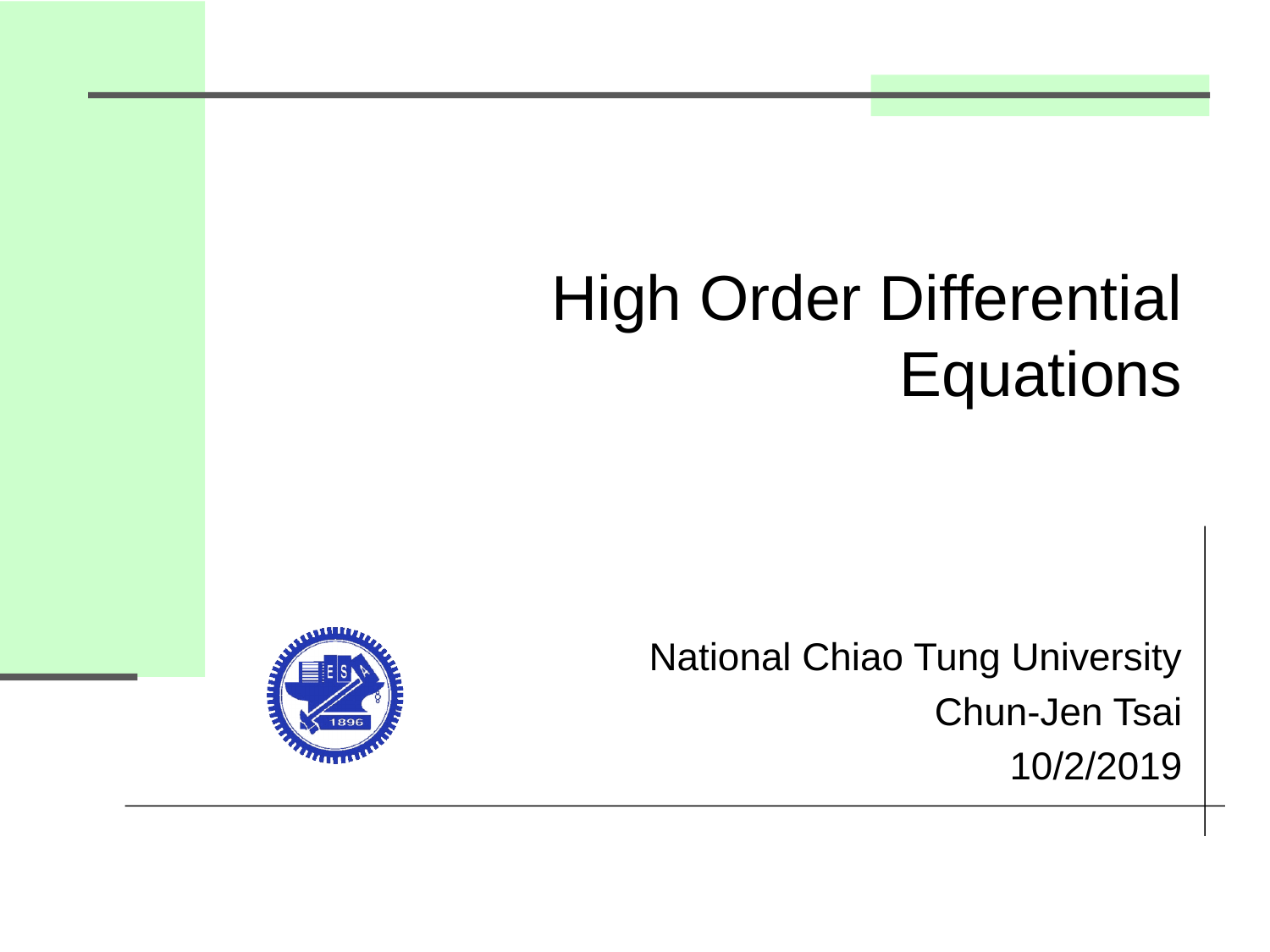

# High Order Differential Equations
National Chiao Tung University
Chun-Jen Tsai
10/2/2019